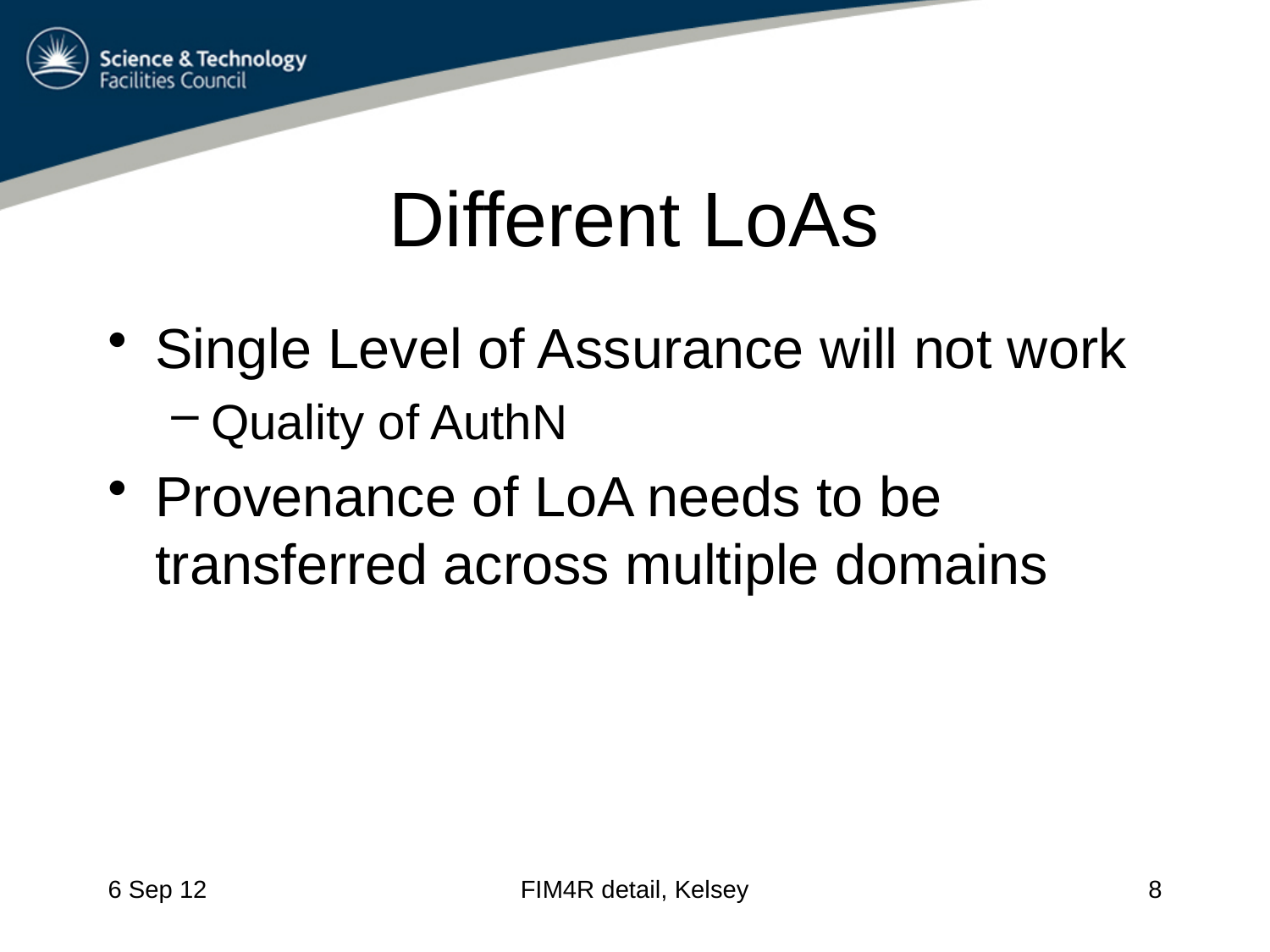

# Different LoAs
Single Level of Assurance will not work
Quality of AuthN
Provenance of LoA needs to be transferred across multiple domains
6 Sep 12
FIM4R detail, Kelsey
8